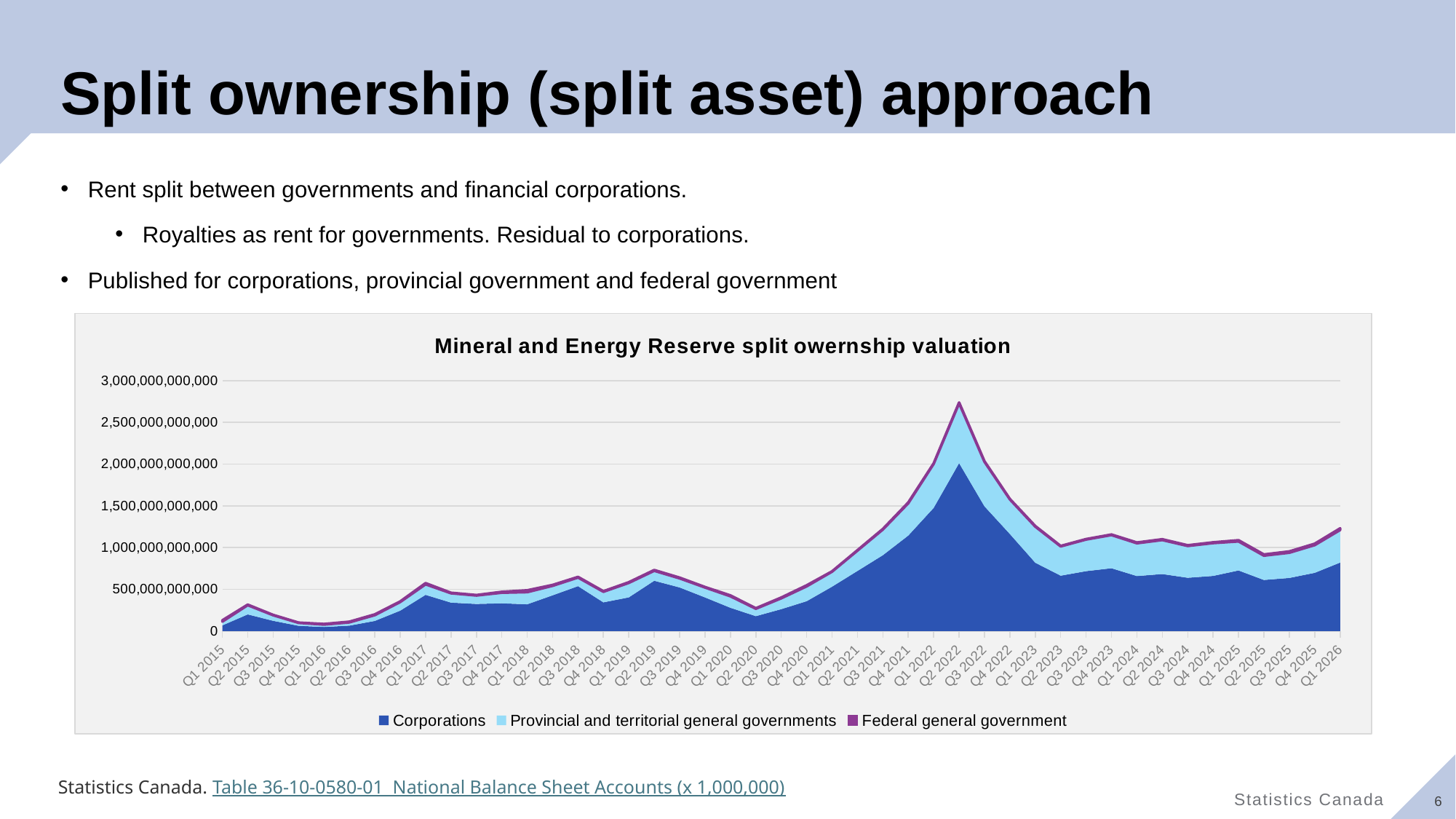

# Split ownership (split asset) approach
Rent split between governments and financial corporations.
Royalties as rent for governments. Residual to corporations.
Published for corporations, provincial government and federal government

### Chart: Mineral and Energy Reserve split owernship valuation

| Category | Corporations | Provincial and territorial general governments | Federal general government |
|---|---|---|---|
| Q1 2015 | 67621000000.0 | 44911000000.0 | 15787000000.0 |
| Q2 2015 | 199187000000.0 | 110444000000.0 | 5924000000.0 |
| Q3 2015 | 121963000000.0 | 67470000000.0 | 3339000000.0 |
| Q4 2015 | 62567000000.0 | 35139000000.0 | 2691000000.0 |
| Q1 2016 | 47858000000.0 | 29343000000.0 | 6635000000.0 |
| Q2 2016 | 64418000000.0 | 38955000000.0 | 7926000000.0 |
| Q3 2016 | 120558000000.0 | 69634000000.0 | 8762000000.0 |
| Q4 2016 | 243598000000.0 | 103565000000.0 | 6997000000.0 |
| Q1 2017 | 433355000000.0 | 126132000000.0 | 13918000000.0 |
| Q2 2017 | 339836000000.0 | 112348000000.0 | 5557000000.0 |
| Q3 2017 | 323710000000.0 | 101901000000.0 | 5213000000.0 |
| Q4 2017 | 331318000000.0 | 127661000000.0 | 10220000000.0 |
| Q1 2018 | 319704000000.0 | 145719000000.0 | 21931000000.0 |
| Q2 2018 | 427546000000.0 | 114229000000.0 | 10145000000.0 |
| Q3 2018 | 536912000000.0 | 103607000000.0 | 7421000000.0 |
| Q4 2018 | 342829000000.0 | 127183000000.0 | 6158000000.0 |
| Q1 2019 | 403119000000.0 | 173541000000.0 | 7698000000.0 |
| Q2 2019 | 602151000000.0 | 119114000000.0 | 9478000000.0 |
| Q3 2019 | 521456000000.0 | 109522000000.0 | 8368000000.0 |
| Q4 2019 | 402642000000.0 | 118550000000.0 | 5312000000.0 |
| Q1 2020 | 278238000000.0 | 138295000000.0 | 9258000000.0 |
| Q2 2020 | 178187000000.0 | 88566000000.0 | 5929000000.0 |
| Q3 2020 | 261849000000.0 | 130150000000.0 | 8713000000.0 |
| Q4 2020 | 357446000000.0 | 177665000000.0 | 11894000000.0 |
| Q1 2021 | 530651000000.0 | 179750000000.0 | 3925000000.0 |
| Q2 2021 | 719454000000.0 | 243704000000.0 | 5322000000.0 |
| Q3 2021 | 907944000000.0 | 307552000000.0 | 6716000000.0 |
| Q4 2021 | 1143612000000.0 | 387380000000.0 | 8460000000.0 |
| Q1 2022 | 1475503000000.0 | 526809000000.0 | 5823000000.0 |
| Q2 2022 | 2011076000000.0 | 718029000000.0 | 7937000000.0 |
| Q3 2022 | 1494183000000.0 | 533479000000.0 | 5897000000.0 |
| Q4 2022 | 1161801000000.0 | 414806000000.0 | 4585000000.0 |
| Q1 2023 | 818045000000.0 | 432454000000.0 | 6714000000.0 |
| Q2 2023 | 663045000000.0 | 350514000000.0 | 5442000000.0 |
| Q3 2023 | 716763000000.0 | 378912000000.0 | 5883000000.0 |
| Q4 2023 | 752041000000.0 | 397562000000.0 | 6172000000.0 |
| Q1 2024 | 657980000000.0 | 392902000000.0 | 8783000000.0 |
| Q2 2024 | 682250000000.0 | 407395000000.0 | 9107000000.0 |
| Q3 2024 | 637791000000.0 | 380846000000.0 | 8513000000.0 |
| Q4 2024 | 659479000000.0 | 393797000000.0 | 8803000000.0 |
| Q1 2025 | 724714000000.0 | 348245000000.0 | 14302000000.0 |
| Q2 2025 | 611307000000.0 | 291219000000.0 | 14595000000.0 |
| Q3 2025 | 635420000000.0 | 302706000000.0 | 15170000000.0 |
| Q4 2025 | 696850000000.0 | 331971000000.0 | 16637000000.0 |
| Q1 2026 | 819841000000.0 | 390562000000.0 | 19573000000.0 |
Statistics Canada. Table 36-10-0580-01  National Balance Sheet Accounts (x 1,000,000)
6